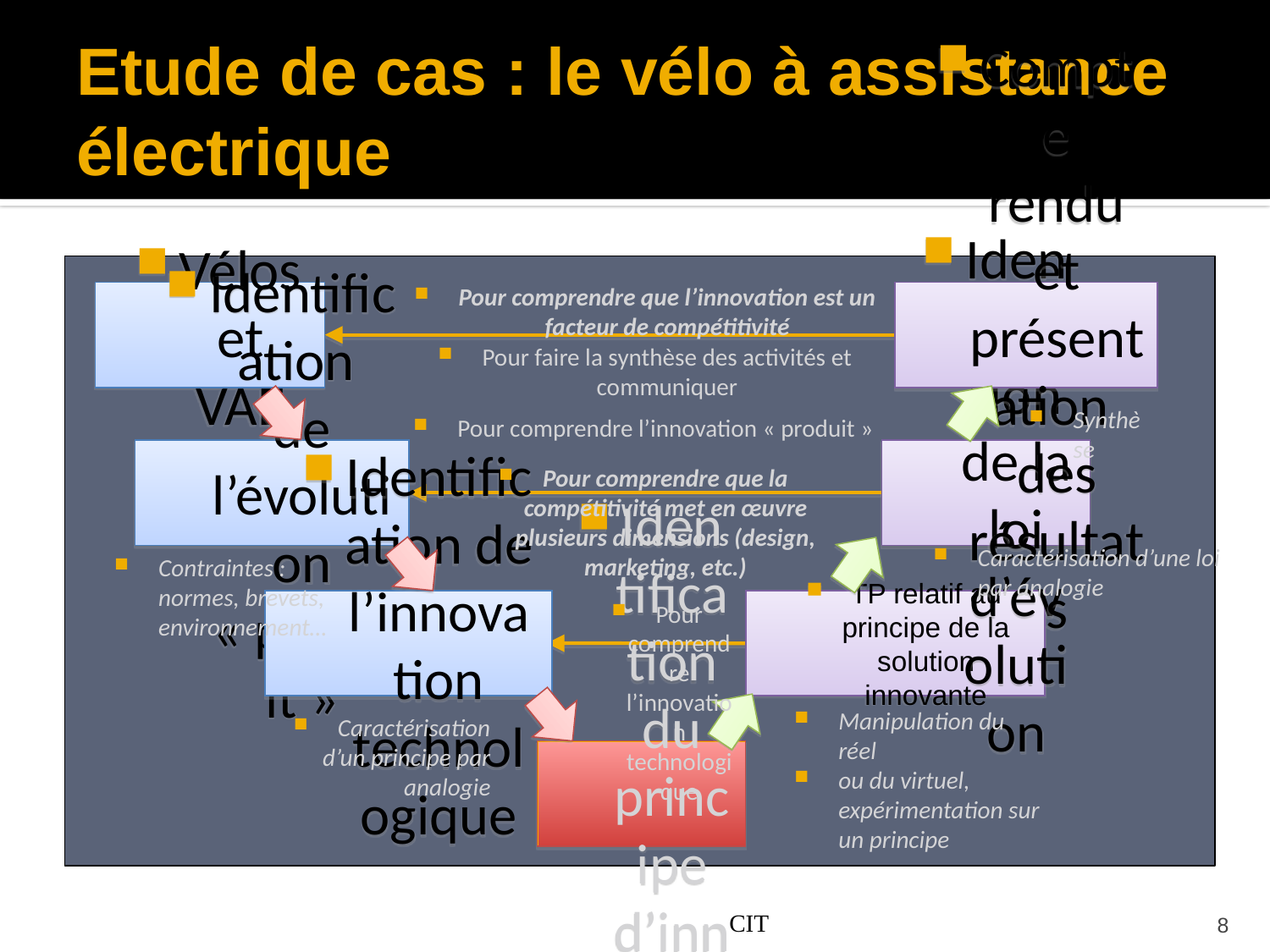

# Etude de cas : le vélo à assistance électrique

Pour comprendre que l’innovation est un facteur de compétitivité
Vélos et VAE
Compte rendu et présentation  des résultats
Pour faire la synthèse des activités et communiquer

Synthèse
Pour comprendre l’innovation « produit »
Identification de la loi d’évolution
Identification  de l’évolution « produit »
Pour comprendre que la compétitivité met en œuvre plusieurs dimensions (design, marketing, etc.)
Caractérisation d’une loi par analogie

Contraintes : normes, brevets, environnement…
Identification de l’innovation technologique
TP relatif au principe de la solution innovante
Pour comprendre l’innovation technologique

Manipulation du réel
ou du virtuel, expérimentation sur un principe
Caractérisation d’un principe par analogie
Identification du principe d’innovation
CIT
8